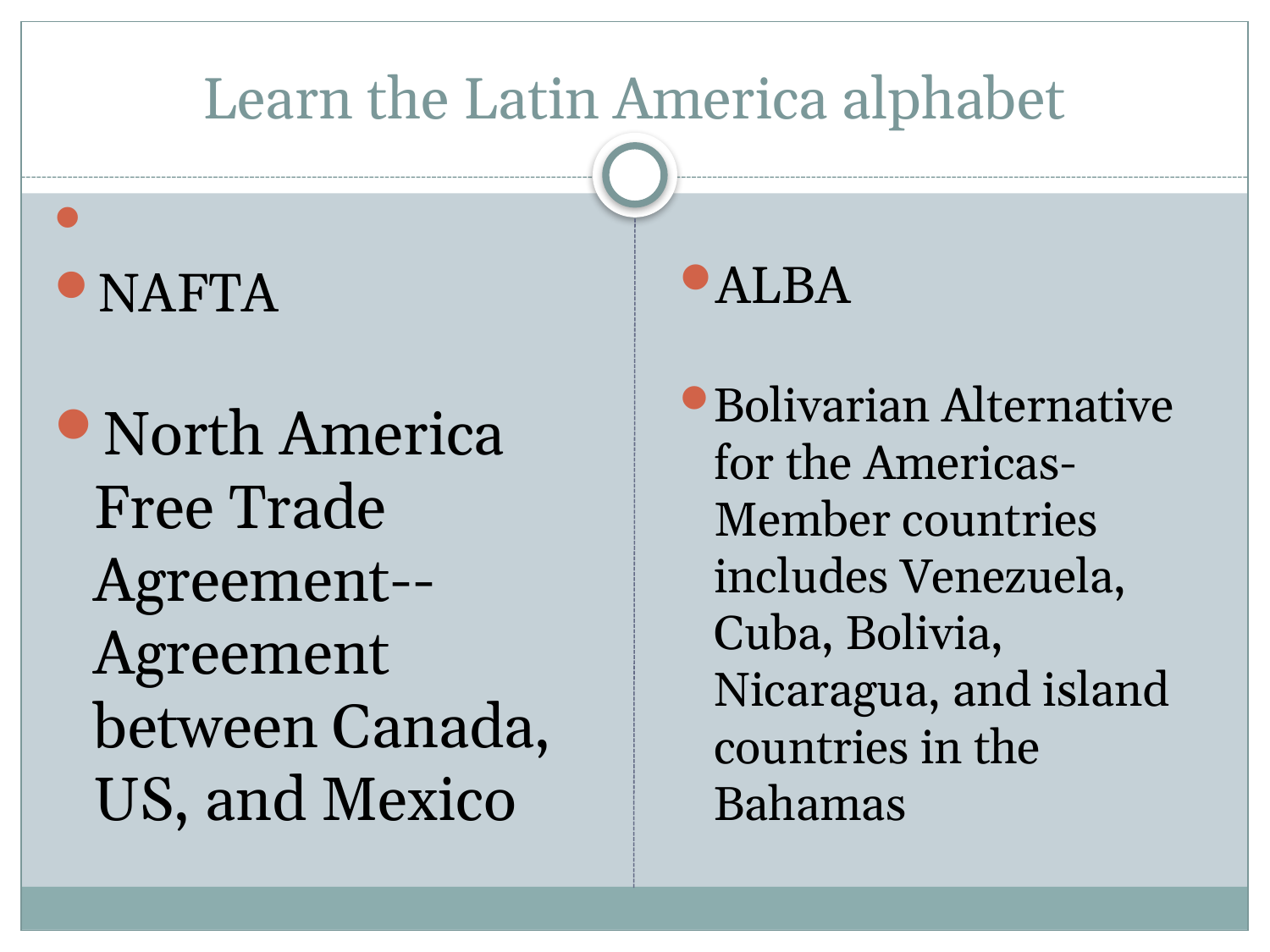

# Learn the Latin America alphabet

NAFTA

North America Free Trade Agreement-- Agreement between Canada, US, and Mexico

ALBA

Bolivarian Alternative for the Americas-Member countries includes Venezuela, Cuba, Bolivia, Nicaragua, and island countries in the Bahamas